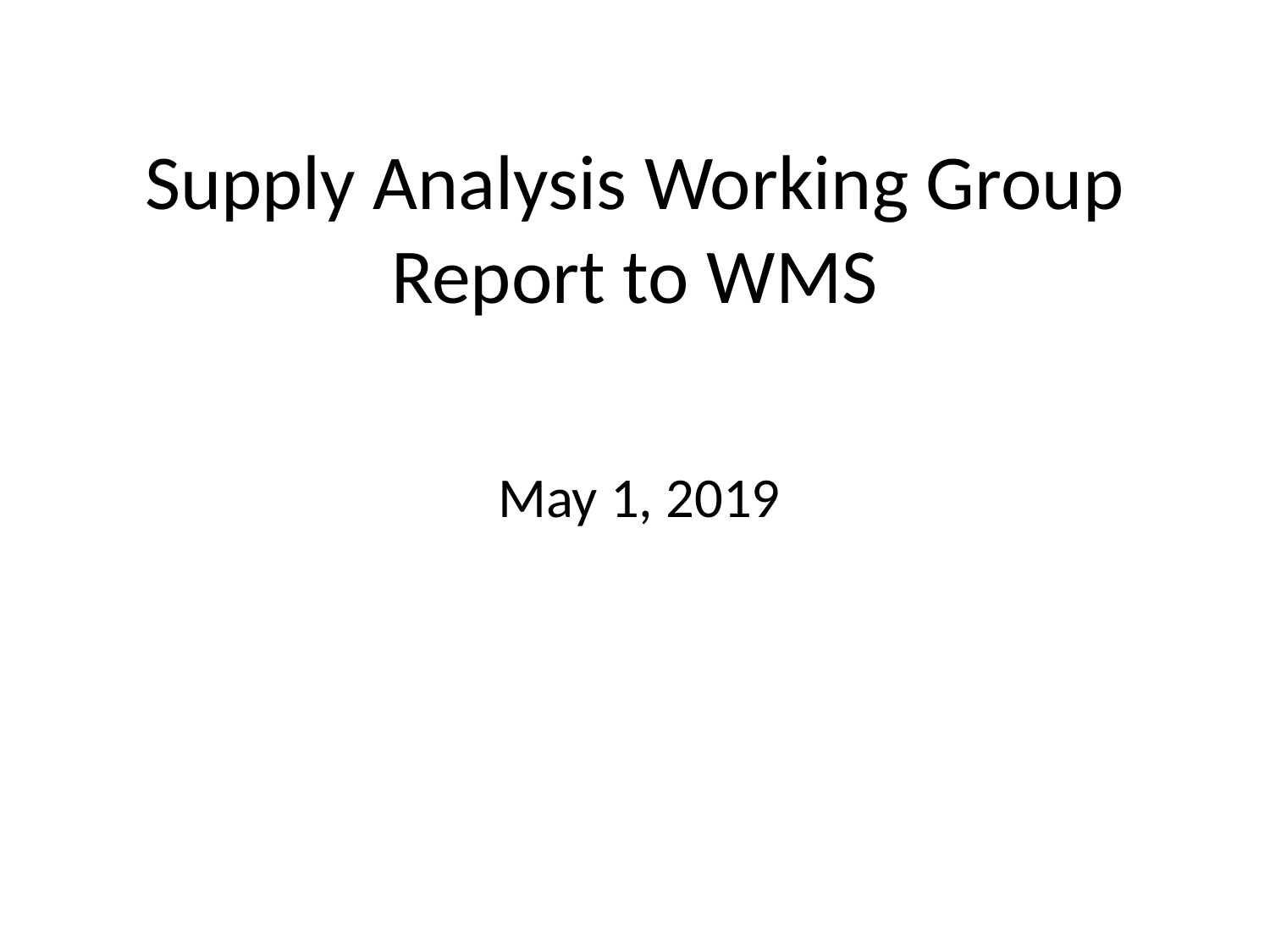

# Supply Analysis Working Group Report to WMS
May 1, 2019